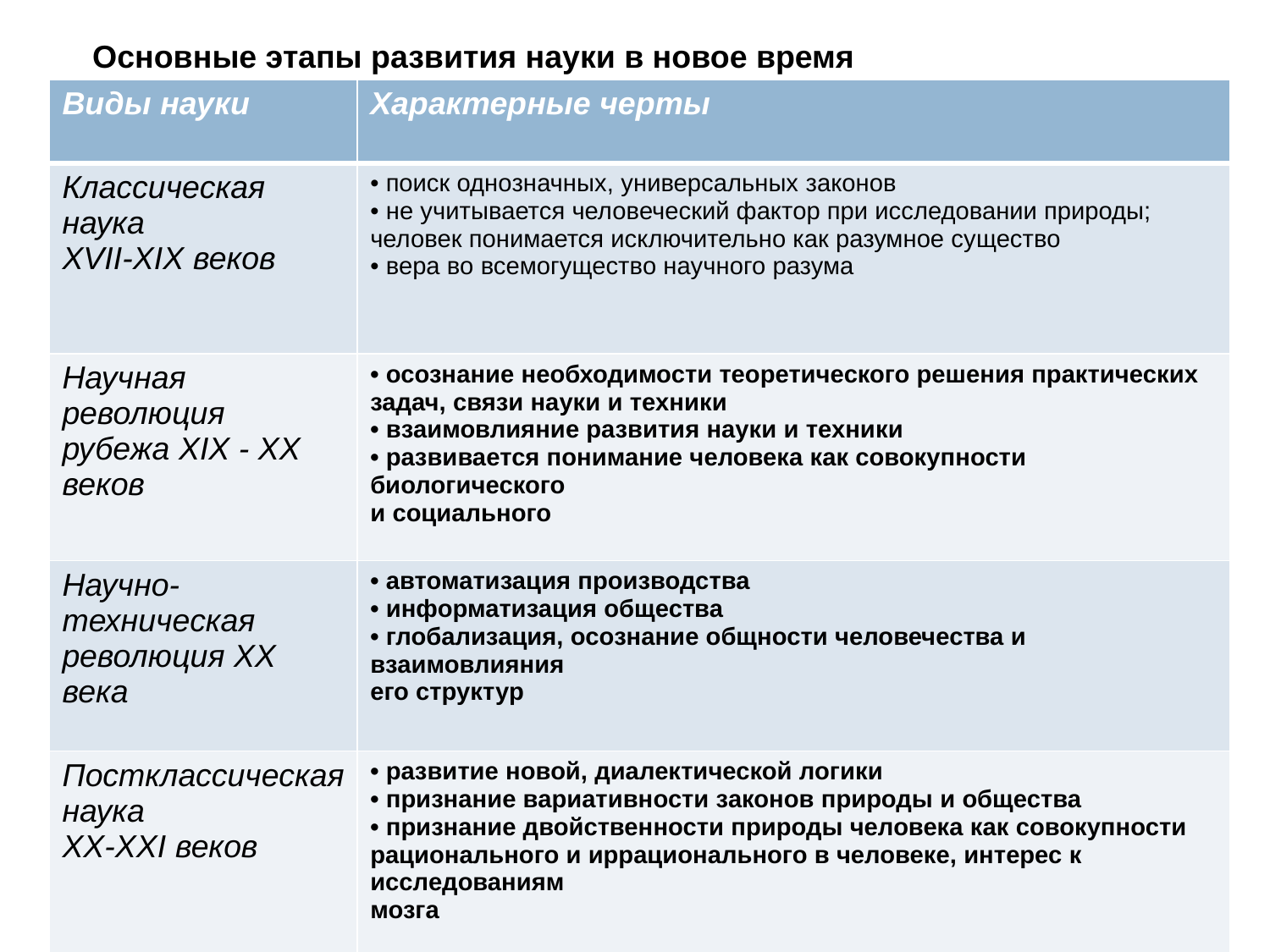

Основные этапы развития науки в новое время

| Виды науки | Характерные черты |
| --- | --- |
| Классическая наука XVII-XIX веков | • поиск однозначных, универсальных законов • не учитывается человеческий фактор при исследовании природы; человек понимается исключительно как разумное существо • вера во всемогущество научного разума |
| Научная революция рубежа XIX - XX веков | • осознание необходимости теоретического решения практических задач, связи науки и техники • взаимовлияние развития науки и техники • развивается понимание человека как совокупности биологического и социального |
| Научно-техническая революция XX века | • автоматизация производства • информатизация общества • глобализация, осознание общности человечества и взаимовлияния его структур |
| Постклассическая наука XX-XXI веков | • развитие новой, диалектической логики • признание вариативности законов природы и общества • признание двойственности природы человека как совокупности рационального и иррационального в человеке, интерес к исследованиям мозга |